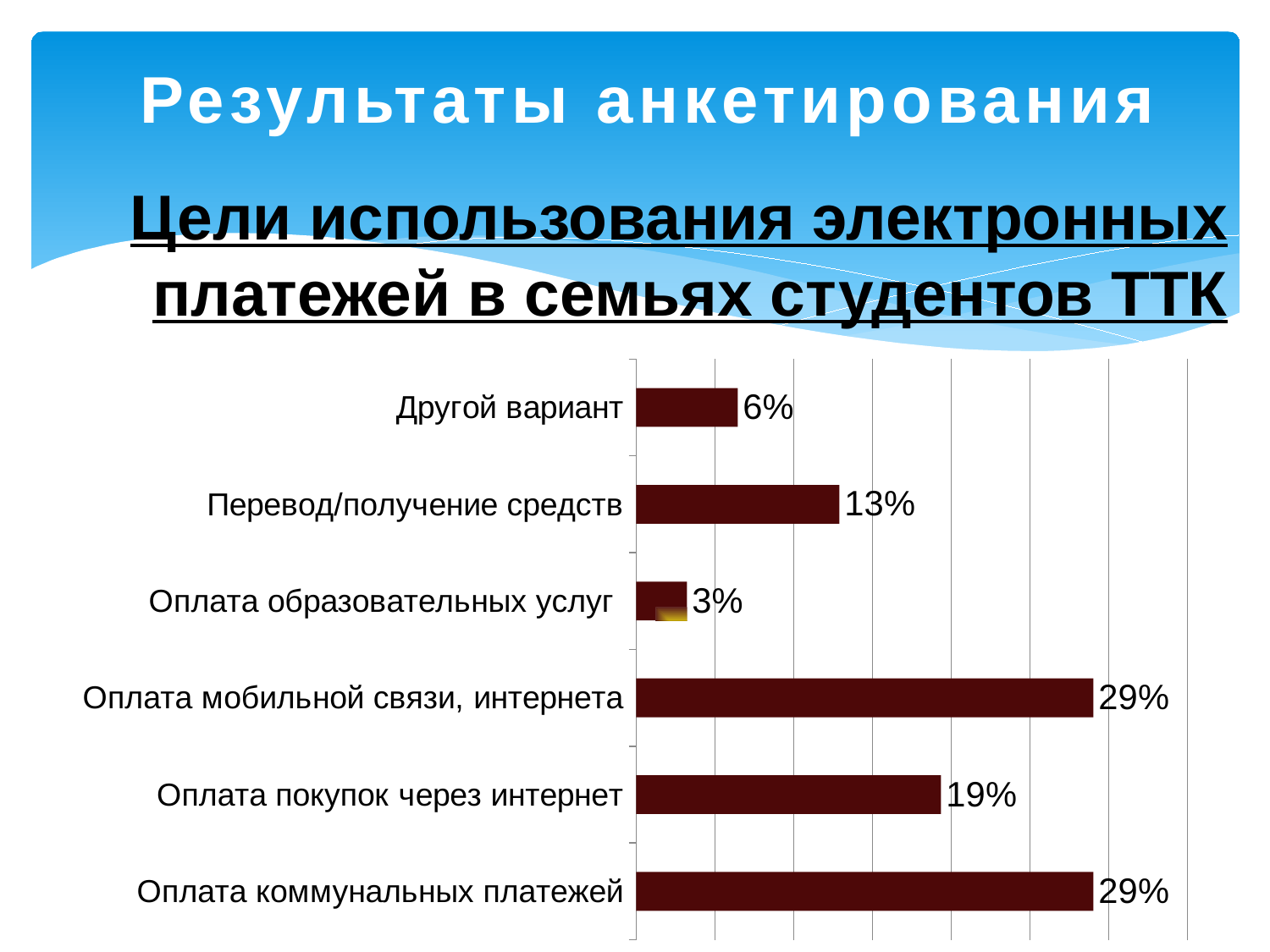

# Результаты анкетирования
Цели использования электронных платежей в семьях студентов ТТК

### Chart

| Category |  |
|---|---|
| Оплата коммунальных платежей | 0.29032258064516164 |
| Оплата покупок через интернет | 0.19354838709677444 |
| Оплата мобильной связи, интернета | 0.29032258064516164 |
| Оплата образовательных услуг  | 0.032258064516129066 |
| Перевод/получение средств | 0.12903225806451613 |
| Другой вариант | 0.06451612903225813 |